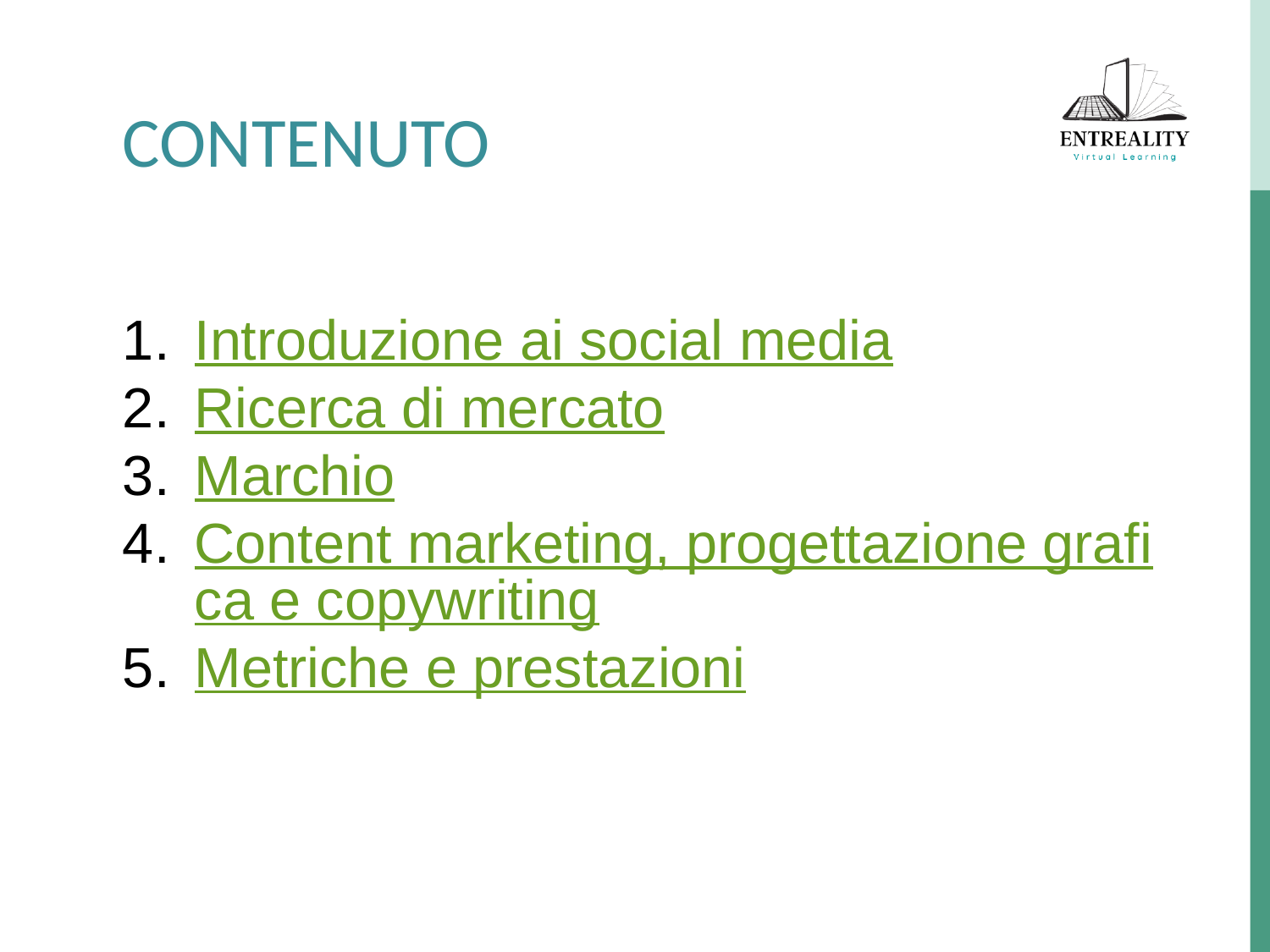

CONTENUTO
Introduzione ai social media
Ricerca di mercato
Marchio
Content marketing, progettazione grafica e copywriting
Metriche e prestazioni